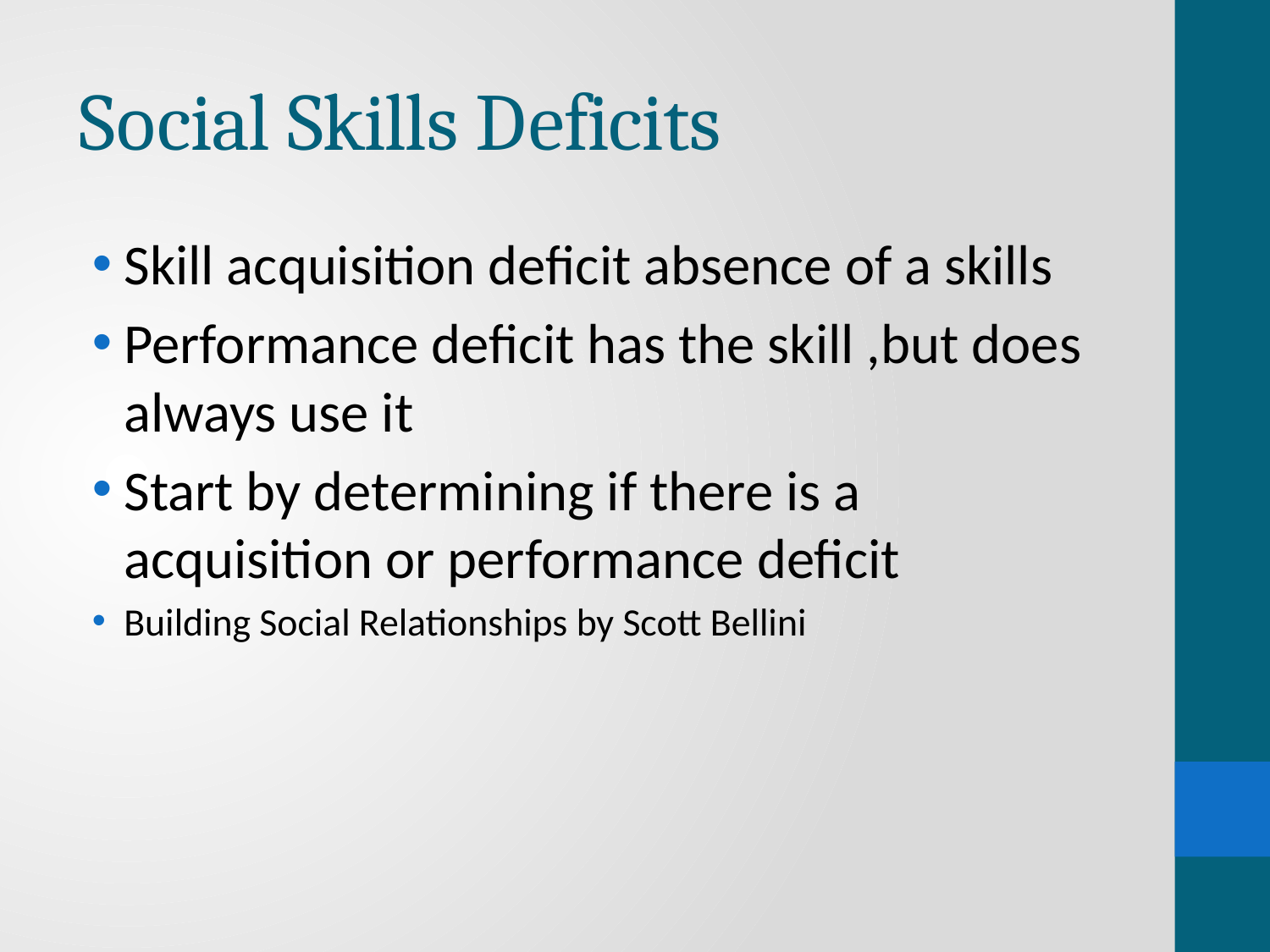

# Social Skills Deficits
Skill acquisition deficit absence of a skills
Performance deficit has the skill ,but does always use it
Start by determining if there is a acquisition or performance deficit
Building Social Relationships by Scott Bellini